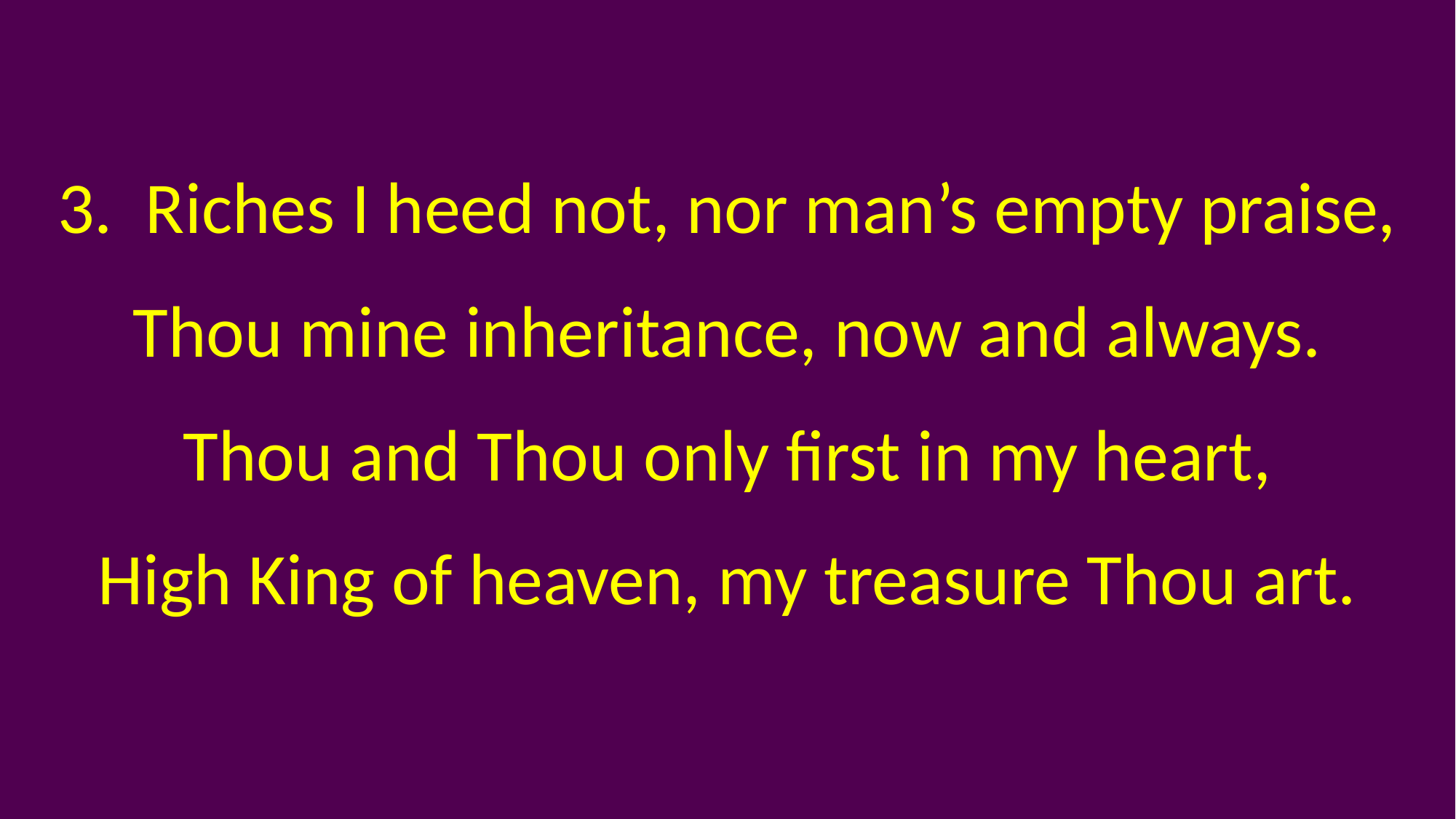

3.  Riches I heed not, nor man’s empty praise,
Thou mine inheritance, now and always.
Thou and Thou only first in my heart,
High King of heaven, my treasure Thou art.